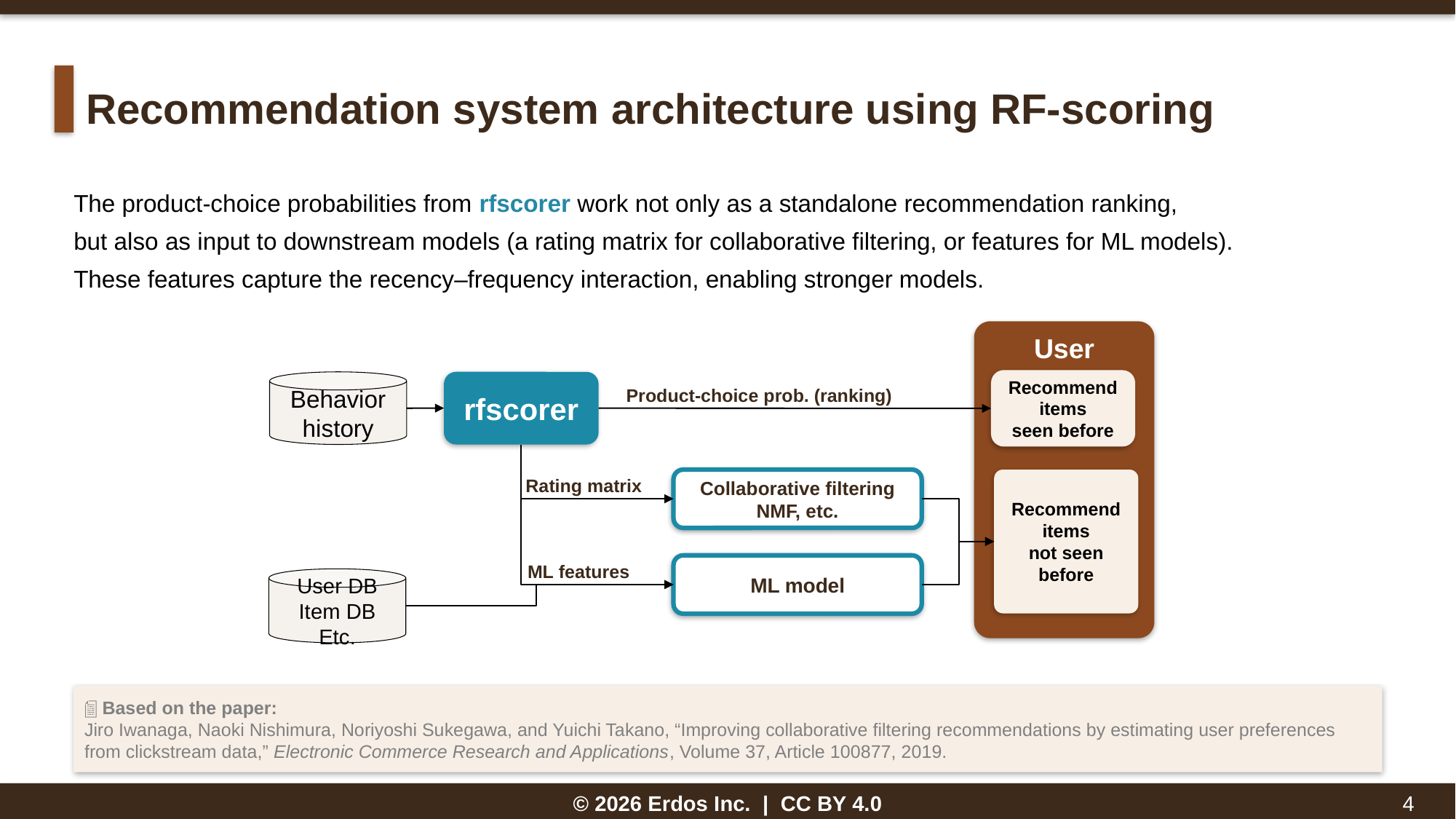

Recommendation system architecture using RF-scoring
The product-choice probabilities from rfscorer work not only as a standalone recommendation ranking,
but also as input to downstream models (a rating matrix for collaborative filtering, or features for ML models).
These features capture the recency–frequency interaction, enabling stronger models.
User
Recommend items
seen before
Behavior history
rfscorer
Product-choice prob. (ranking)
Rating matrix
Recommend items
not seen before
Collaborative filtering
NMF, etc.
ML features
ML model
User DB
Item DB
Etc.
📄 Based on the paper:
Jiro Iwanaga, Naoki Nishimura, Noriyoshi Sukegawa, and Yuichi Takano, “Improving collaborative filtering recommendations by estimating user preferences from clickstream data,” Electronic Commerce Research and Applications, Volume 37, Article 100877, 2019.

© 2026 Erdos Inc.  |  CC BY 4.0
4